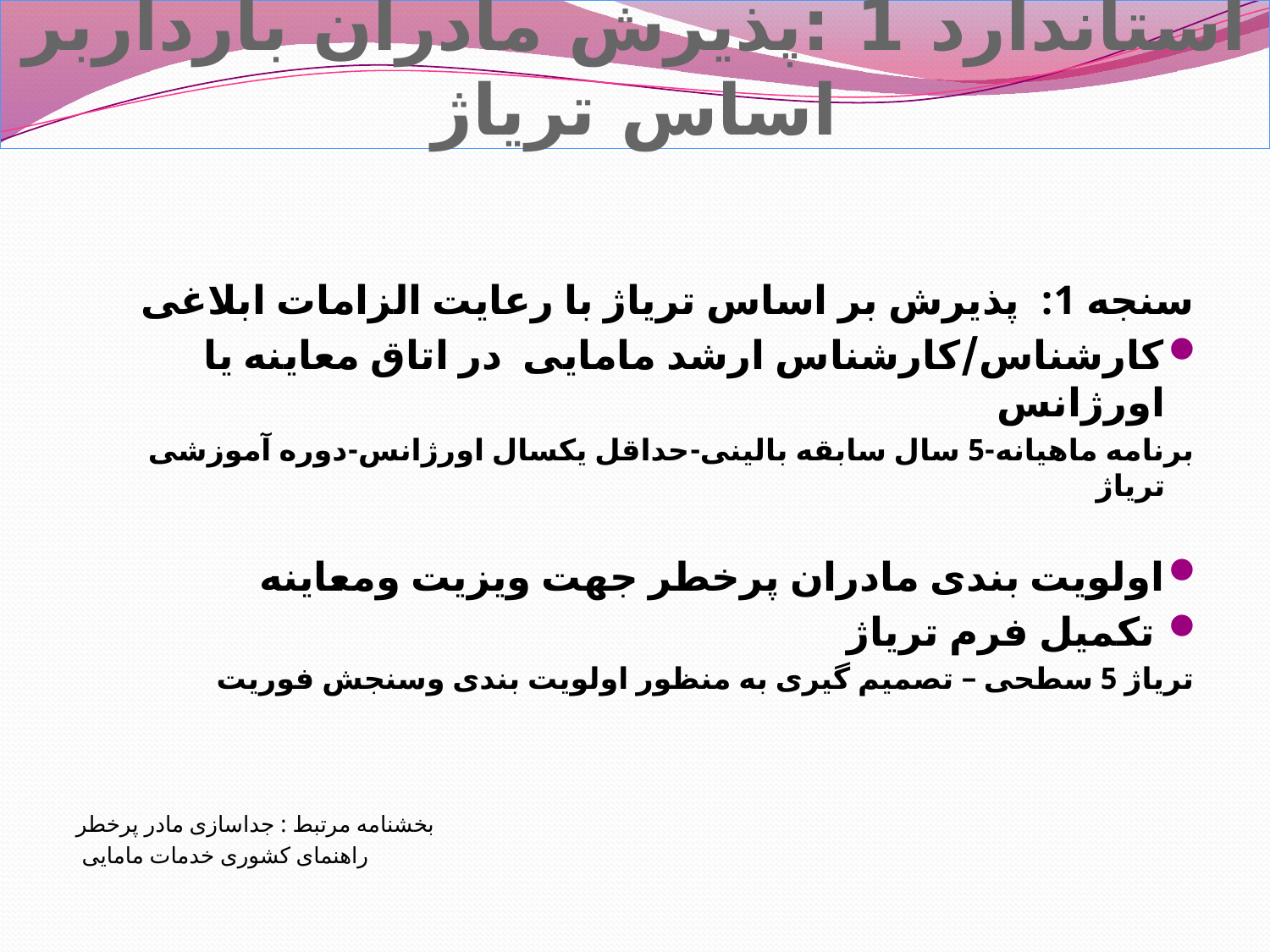

# استاندارد 1 :پذیرش مادران بارداربر اساس تریاژ
سنجه 1:  پذیرش بر اساس تریاژ با رعایت الزامات ابلاغی
کارشناس/کارشناس ارشد مامایی  در اتاق معاینه یا اورژانس
برنامه ماهیانه-5 سال سابقه بالینی-حداقل یکسال اورژانس-دوره آموزشی تریاژ

اولویت بندی مادران پرخطر جهت ویزیت ومعاینه
 تکمیل فرم تریاژ
تریاژ 5 سطحی – تصمیم گیری به منظور اولویت بندی وسنجش فوریت

بخشنامه مرتبط : جداسازی مادر پرخطر
راهنمای کشوری خدمات مامایی